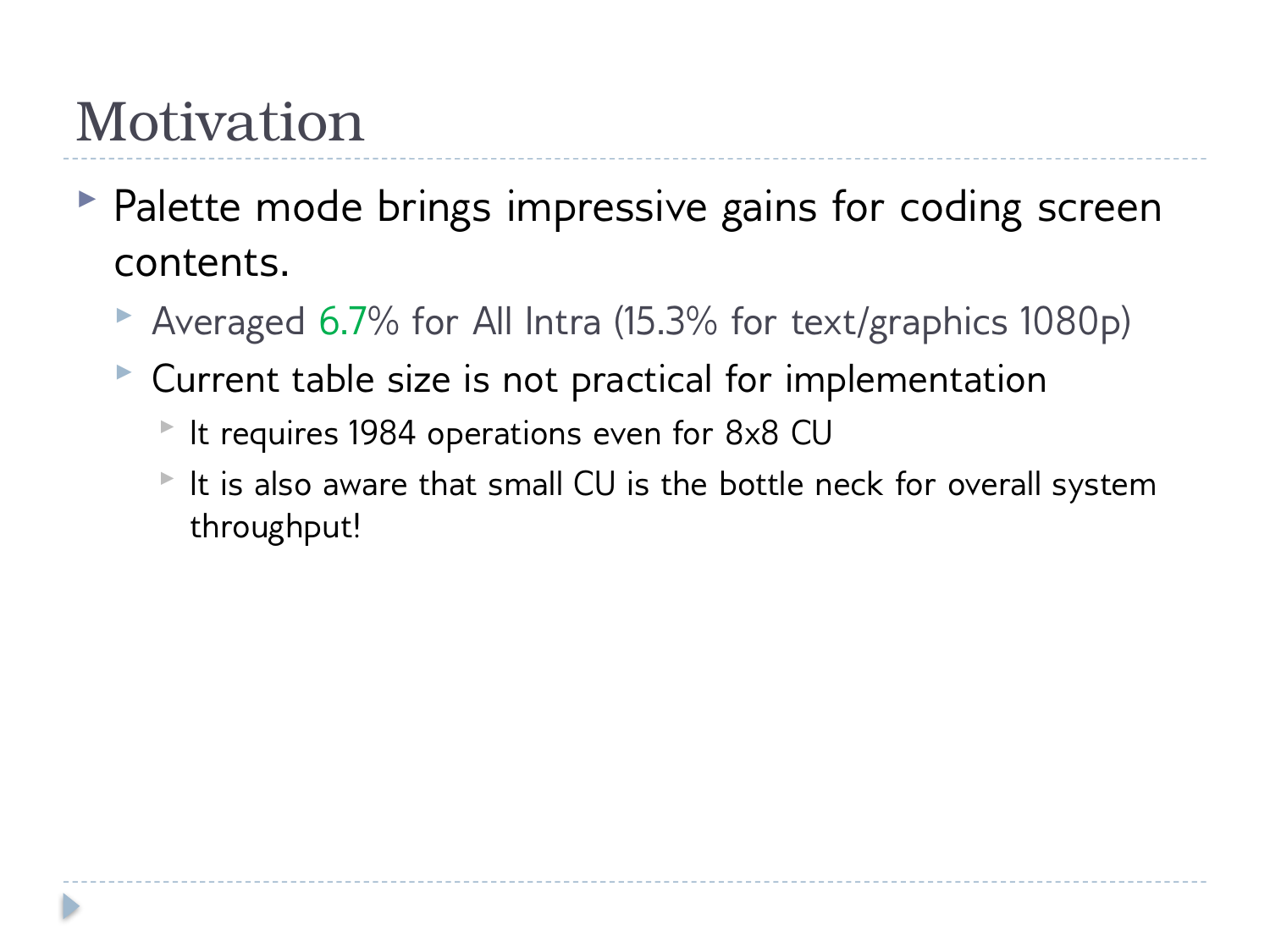

# Motivation
Palette mode brings impressive gains for coding screen contents.
Averaged 6.7% for All Intra (15.3% for text/graphics 1080p)
Current table size is not practical for implementation
It requires 1984 operations even for 8x8 CU
It is also aware that small CU is the bottle neck for overall system throughput!